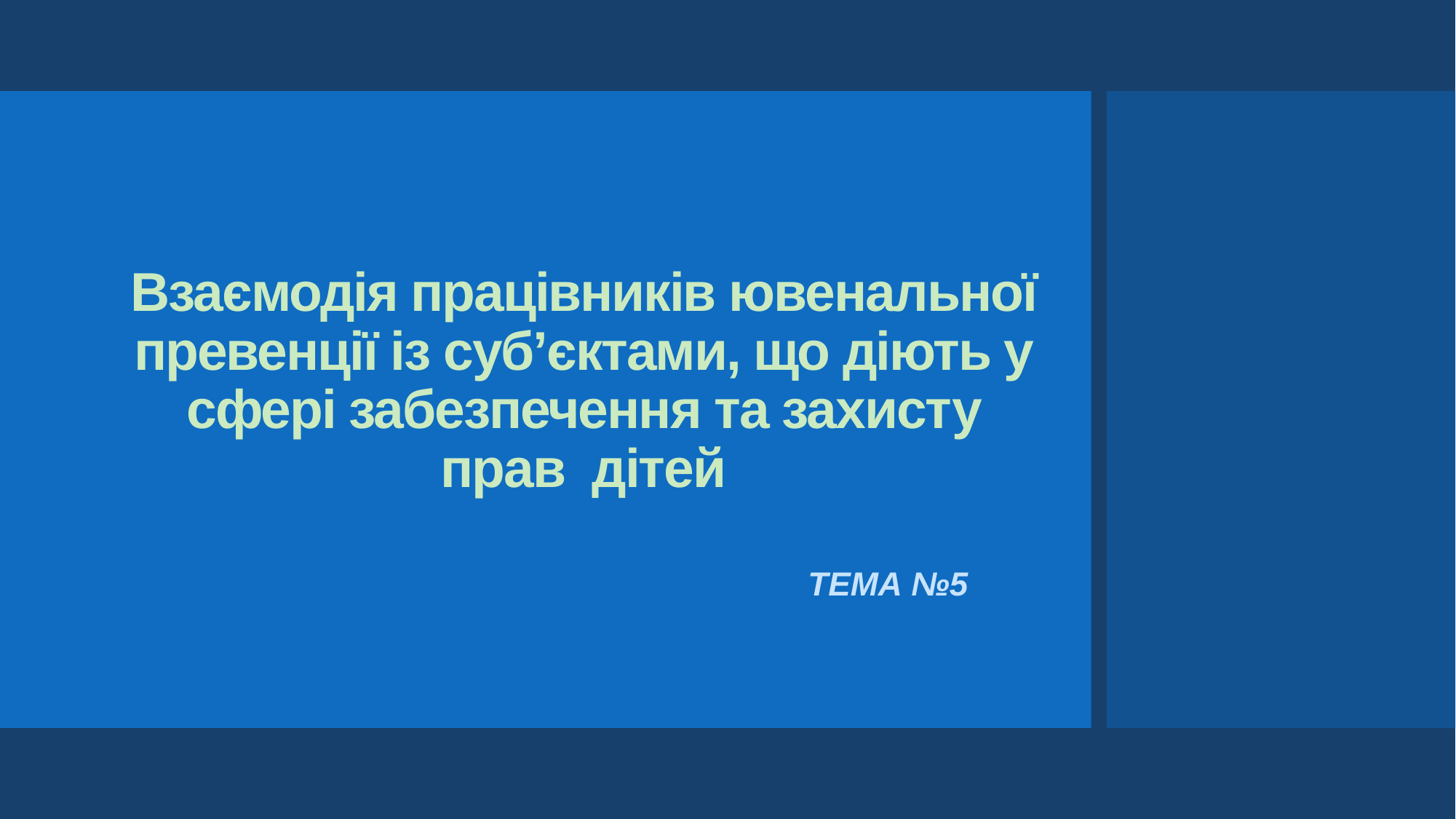

# Взаємодія працівників ювенальної превенції із суб’єктами, що діють у сфері забезпечення та захисту прав  дітей
ТЕМА №5